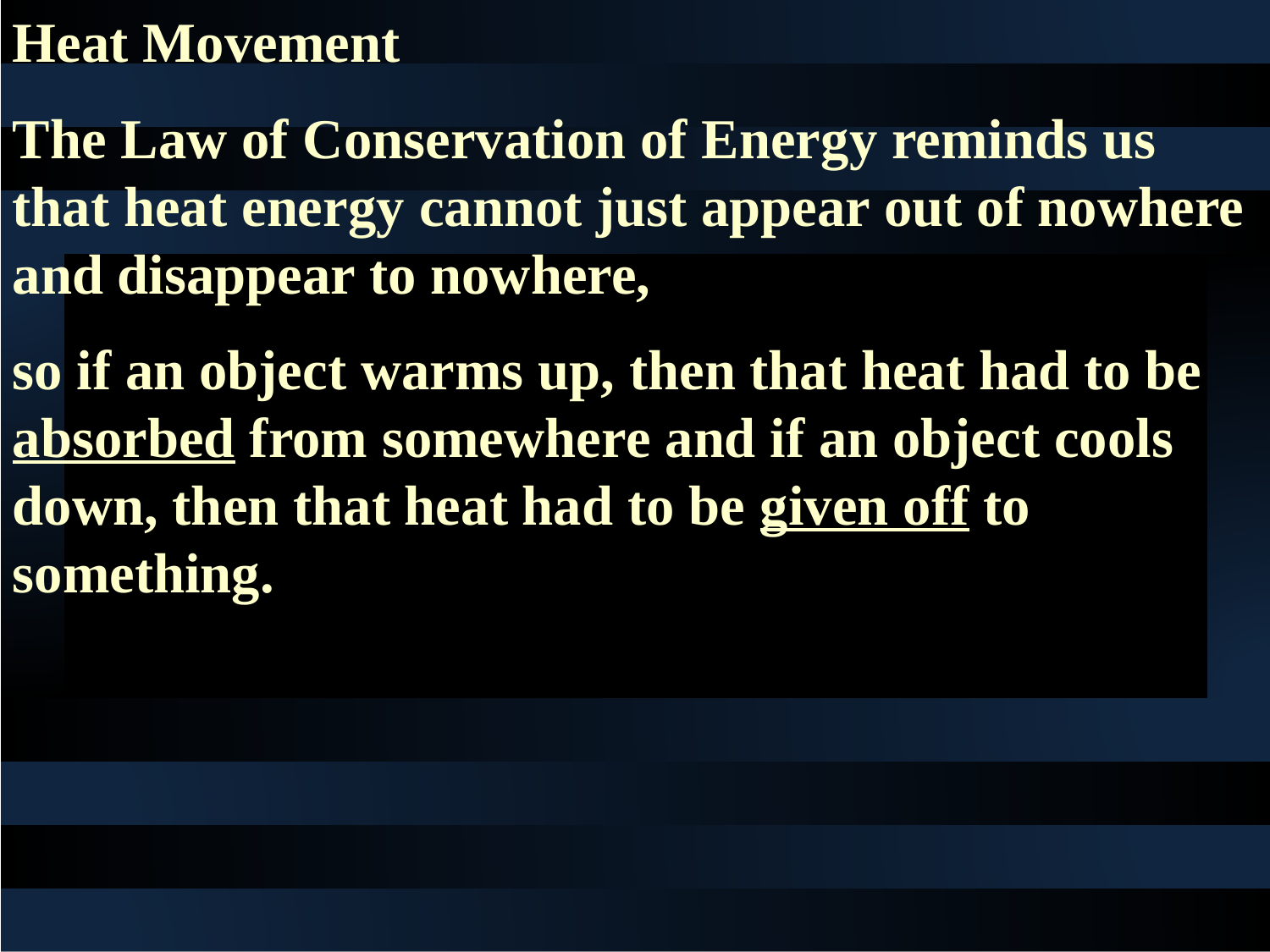

Heat Movement
The Law of Conservation of Energy reminds us that heat energy cannot just appear out of nowhere and disappear to nowhere,
so if an object warms up, then that heat had to be absorbed from somewhere and if an object cools down, then that heat had to be given off to something.